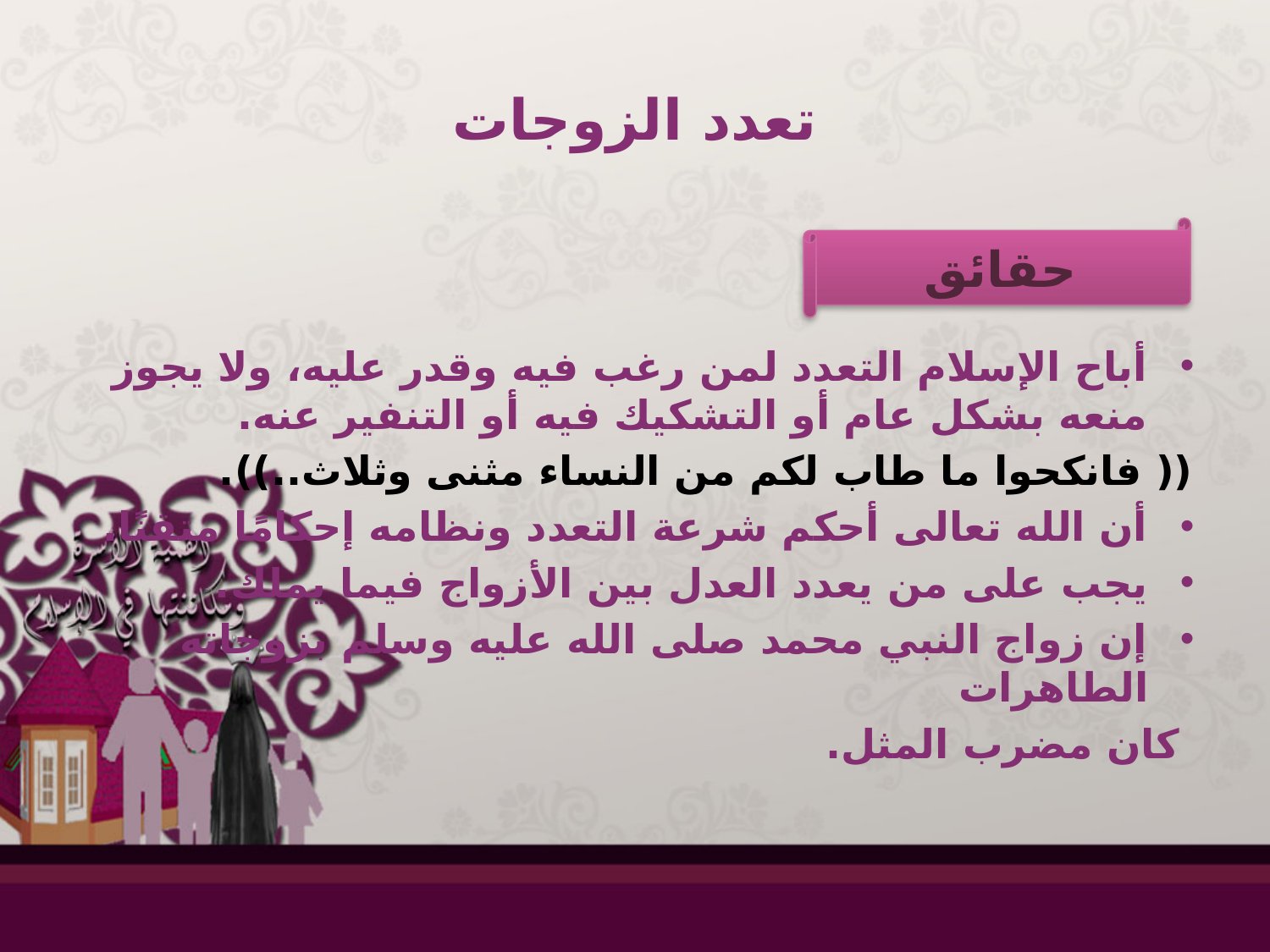

# تعدد الزوجات
حقائق

أباح الإسلام التعدد لمن رغب فيه وقدر عليه، ولا يجوز منعه بشكل عام أو التشكيك فيه أو التنفير عنه.
(( فانكحوا ما طاب لكم من النساء مثنى وثلاث..)).
أن الله تعالى أحكم شرعة التعدد ونظامه إحكامًا متقنًا.
يجب على من يعدد العدل بين الأزواج فيما يملك.
إن زواج النبي محمد صلى الله عليه وسلم بزوجاته الطاهرات
 كان مضرب المثل.